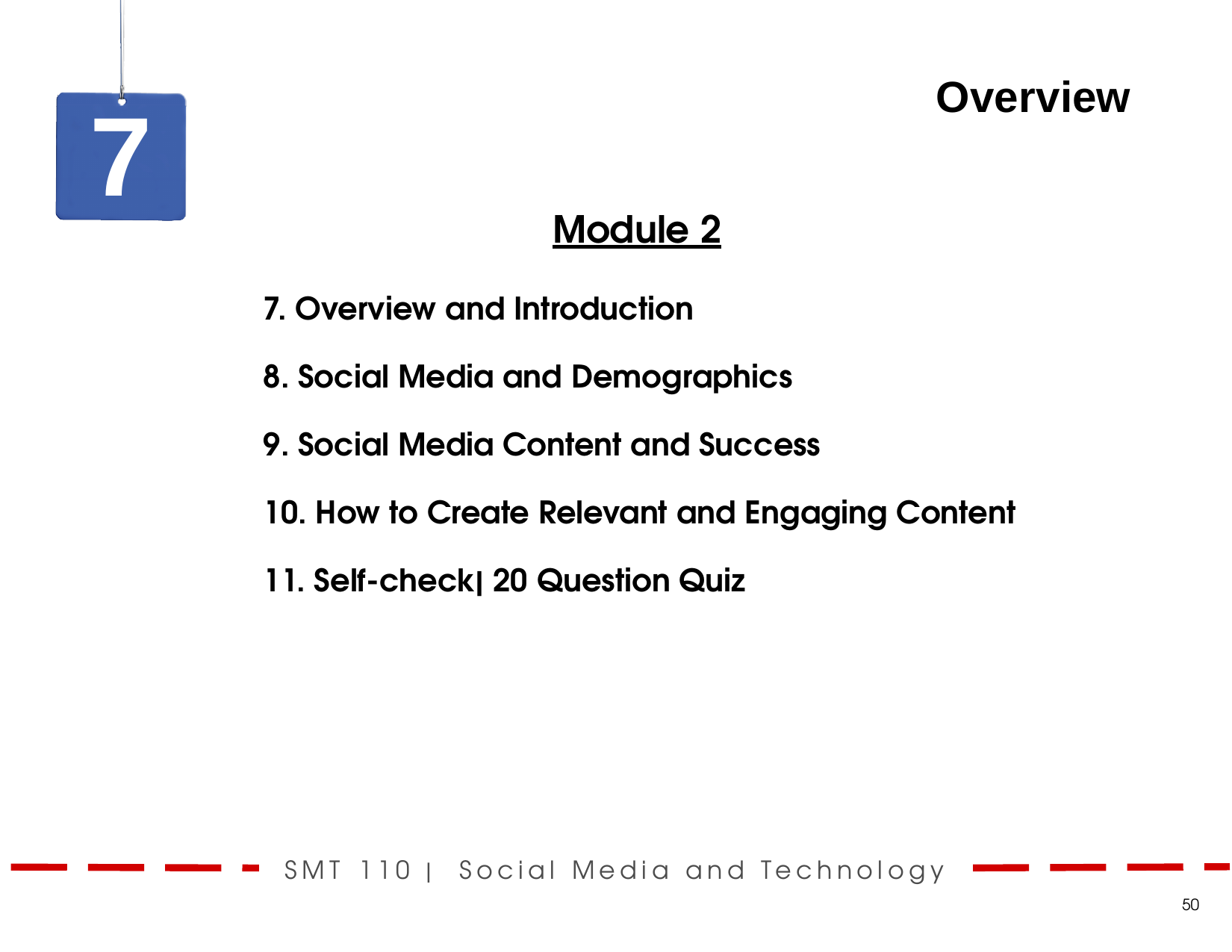

# Overview
7
Module 2
7. Overview and Introduction

8. Social Media and Demographics

9. Social Media Content and Success

10. How to Create Relevant and Engaging Content

11. Self-check| 20 Question Quiz
SMT	110	|	Social	Media	and	Technology
50